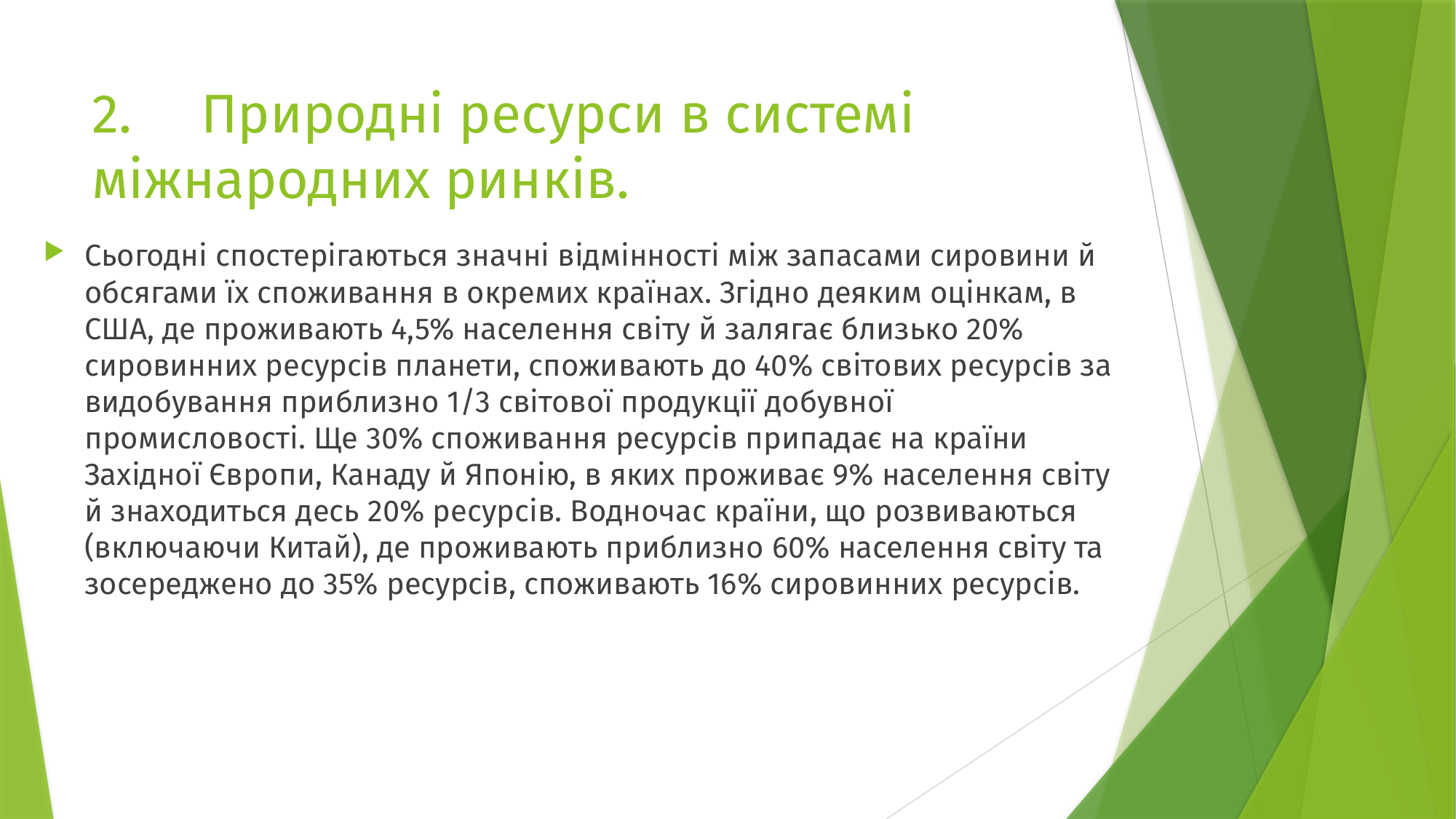

# 2.	Природні ресурси в системі міжнародних ринків.
Сьогодні спостерігаються значні відмінності між запасами сировини й обсягами їх споживання в окремих країнах. Згідно деяким оцінкам, в США, де проживають 4,5% населення світу й залягає близько 20% сировинних ресурсів планети, споживають до 40% світових ресурсів за видобування приблизно 1/3 світової продукції добувної промисловості. Ще 30% споживання ресурсів припадає на країни Західної Європи, Канаду й Японію, в яких проживає 9% населення світу й знаходиться десь 20% ресурсів. Водночас країни, що розвиваються (включаючи Китай), де проживають приблизно 60% населення світу та зосереджено до 35% ресурсів, споживають 16% сировинних ресурсів.